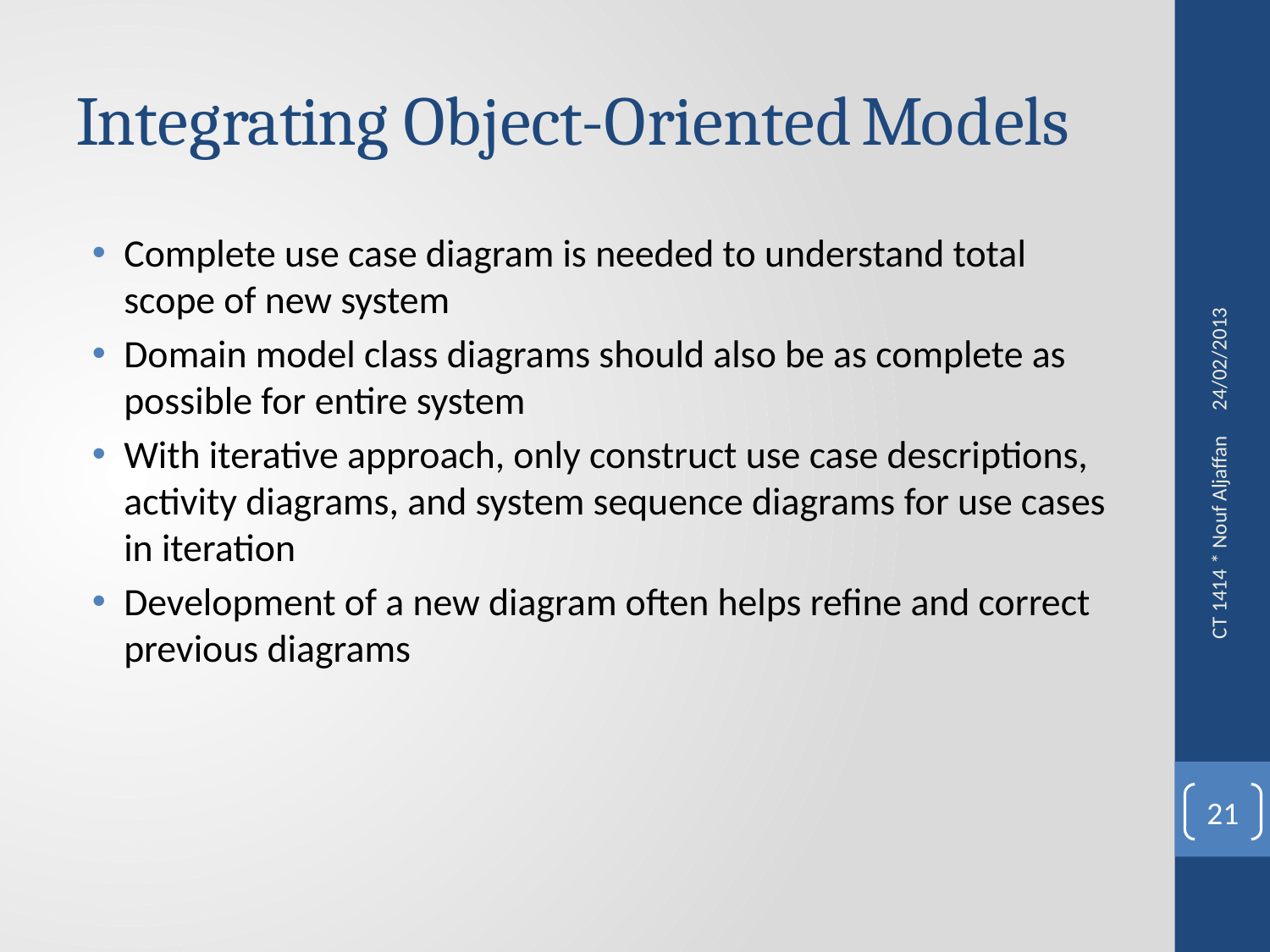

# Integrating Object-Oriented Models
Complete use case diagram is needed to understand total scope of new system
Domain model class diagrams should also be as complete as possible for entire system
With iterative approach, only construct use case descriptions, activity diagrams, and system sequence diagrams for use cases in iteration
Development of a new diagram often helps refine and correct previous diagrams
24/02/2013
CT 1414 * Nouf Aljaffan
21